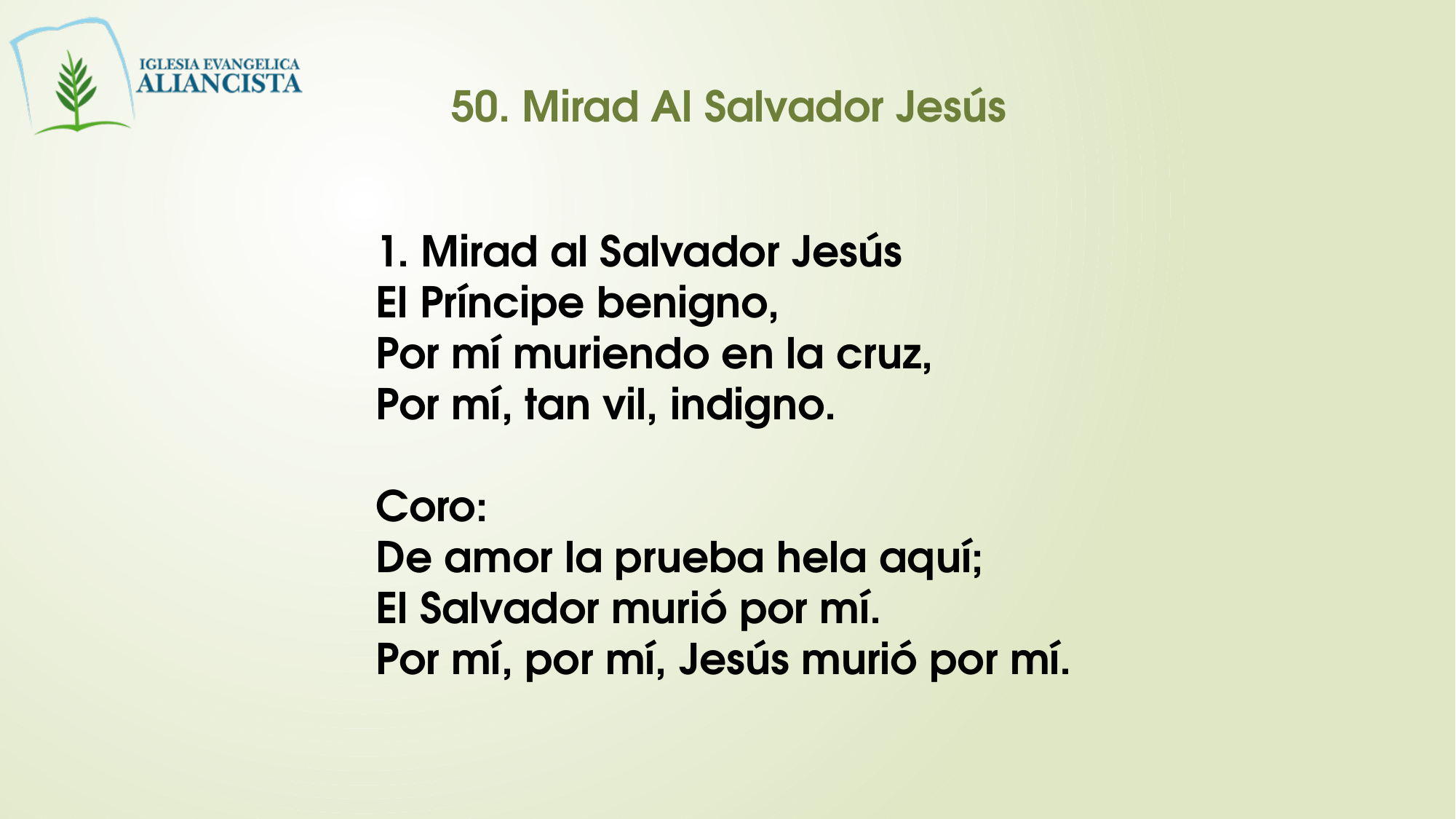

50. Mirad Al Salvador Jesús
1. Mirad al Salvador Jesús
El Príncipe benigno,
Por mí muriendo en la cruz,
Por mí, tan vil, indigno.

Coro:
De amor la prueba hela aquí;
El Salvador murió por mí.
Por mí, por mí, Jesús murió por mí.